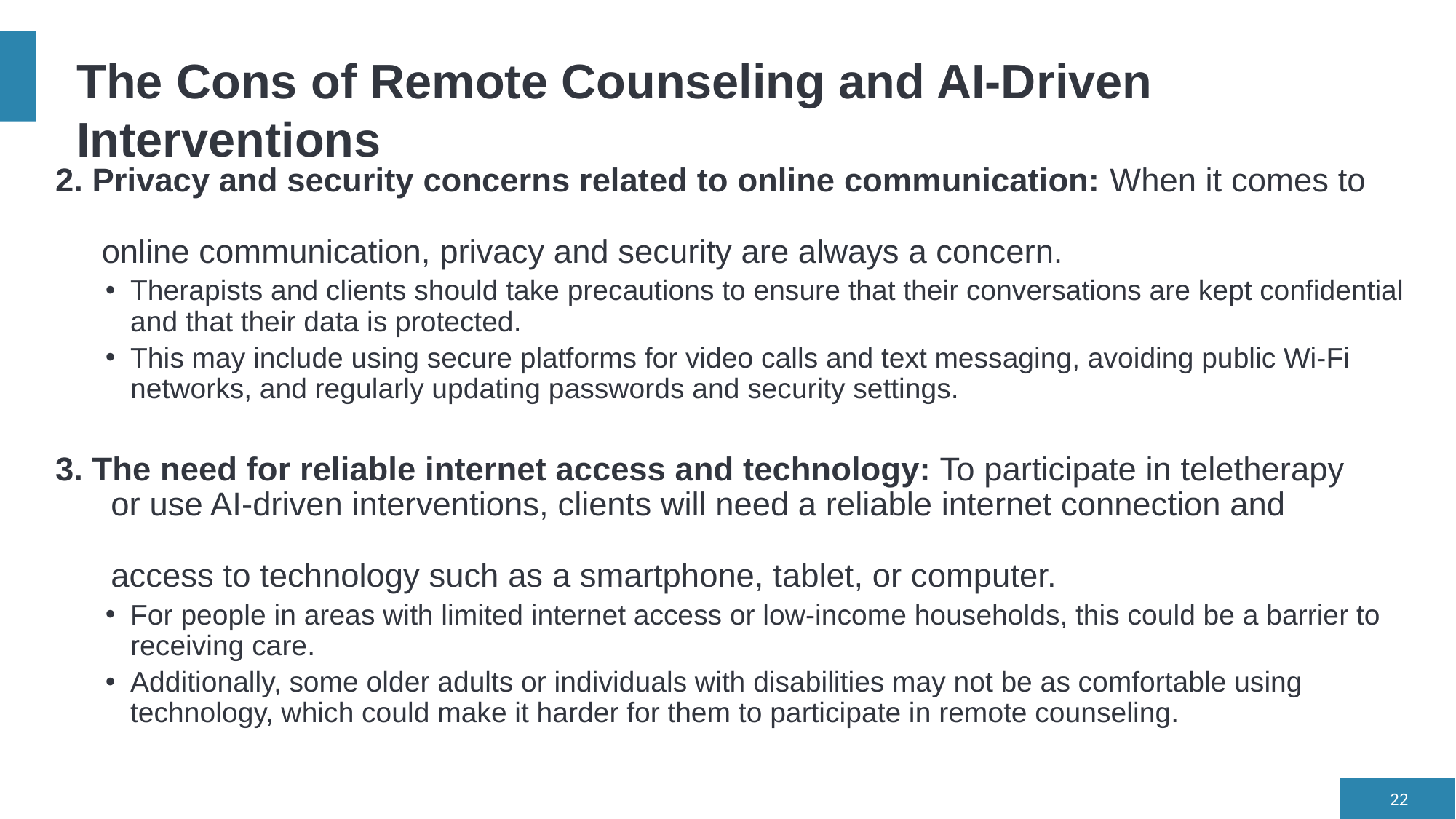

The Cons of Remote Counseling and AI-Driven Interventions
2. Privacy and security concerns related to online communication: When it comes to
     online communication, privacy and security are always a concern.
Therapists and clients should take precautions to ensure that their conversations are kept confidential and that their data is protected.
This may include using secure platforms for video calls and text messaging, avoiding public Wi-Fi networks, and regularly updating passwords and security settings.

3. The need for reliable internet access and technology: To participate in teletherapy
      or use AI-driven interventions, clients will need a reliable internet connection and
      access to technology such as a smartphone, tablet, or computer.
For people in areas with limited internet access or low-income households, this could be a barrier to receiving care.
Additionally, some older adults or individuals with disabilities may not be as comfortable using technology, which could make it harder for them to participate in remote counseling.
22